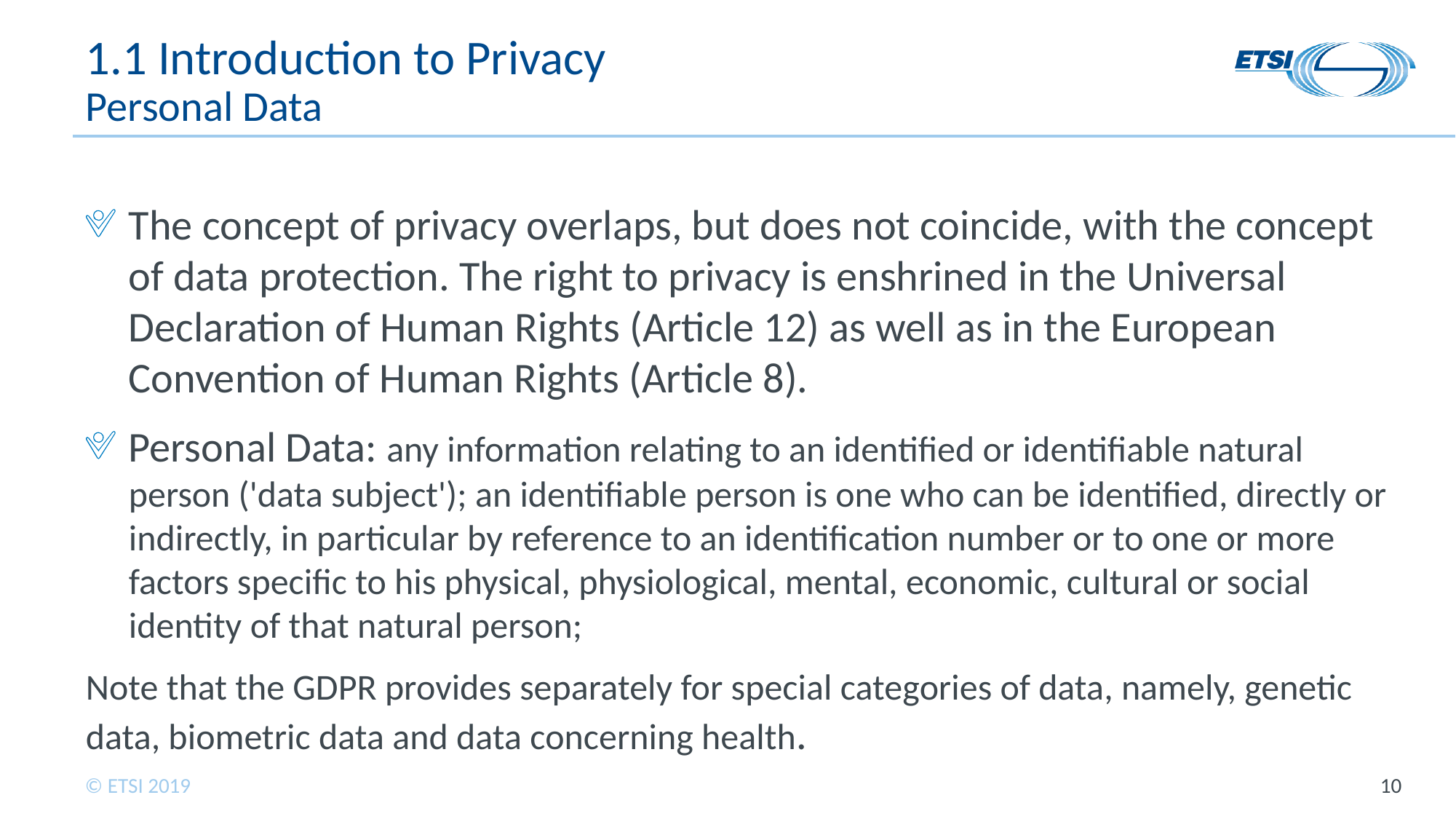

# 1.1 Introduction to Privacy Personal Data
The concept of privacy overlaps, but does not coincide, with the concept of data protection. The right to privacy is enshrined in the Universal Declaration of Human Rights (Article 12) as well as in the European Convention of Human Rights (Article 8).
Personal Data: any information relating to an identified or identifiable natural person ('data subject'); an identifiable person is one who can be identified, directly or indirectly, in particular by reference to an identification number or to one or more factors specific to his physical, physiological, mental, economic, cultural or social identity of that natural person;
Note that the GDPR provides separately for special categories of data, namely, genetic data, biometric data and data concerning health.